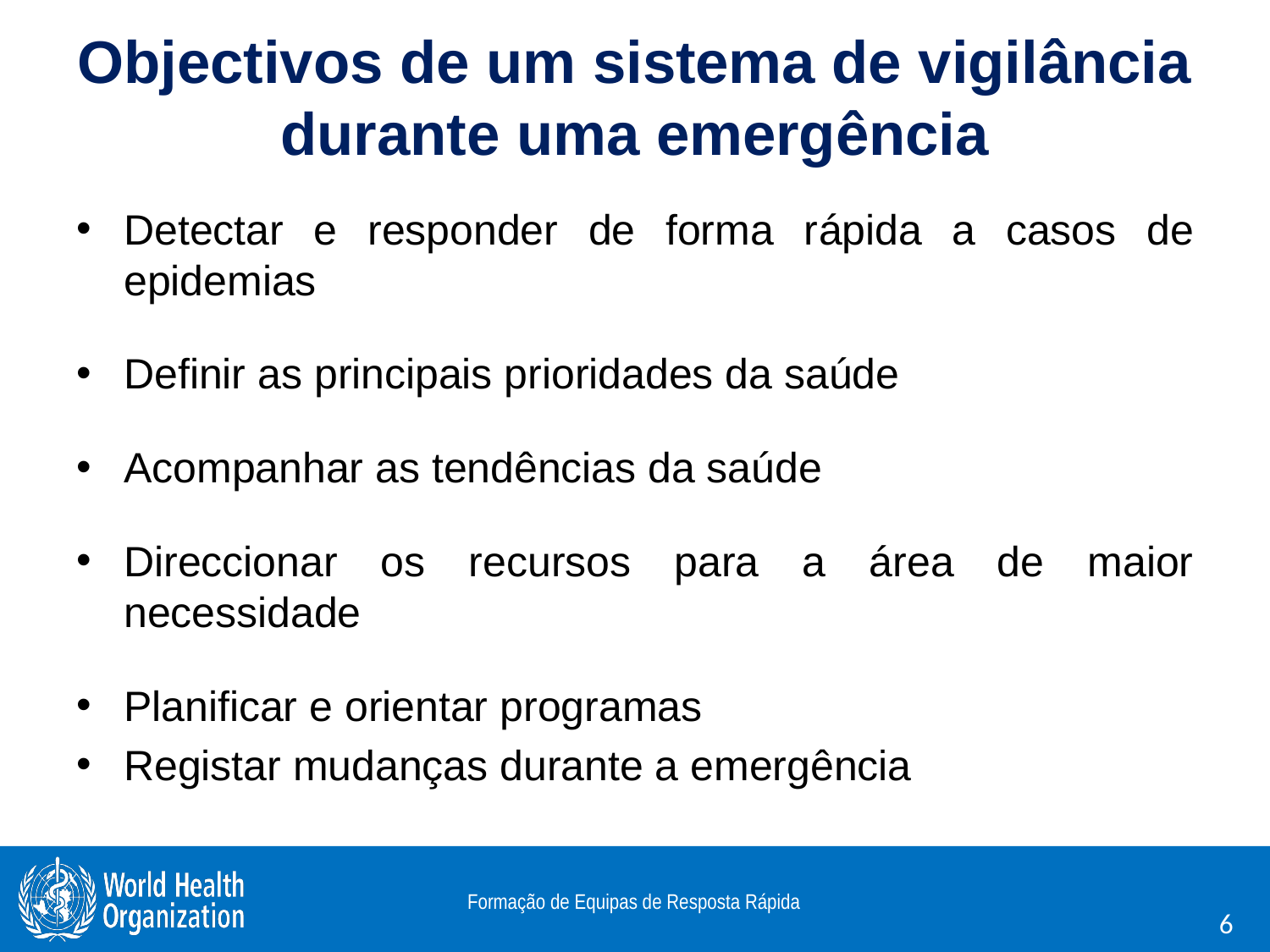

# Objectivos de um sistema de vigilância durante uma emergência
Detectar e responder de forma rápida a casos de epidemias

Definir as principais prioridades da saúde

Acompanhar as tendências da saúde

Direccionar os recursos para a área de maior necessidade

Planificar e orientar programas
Registar mudanças durante a emergência